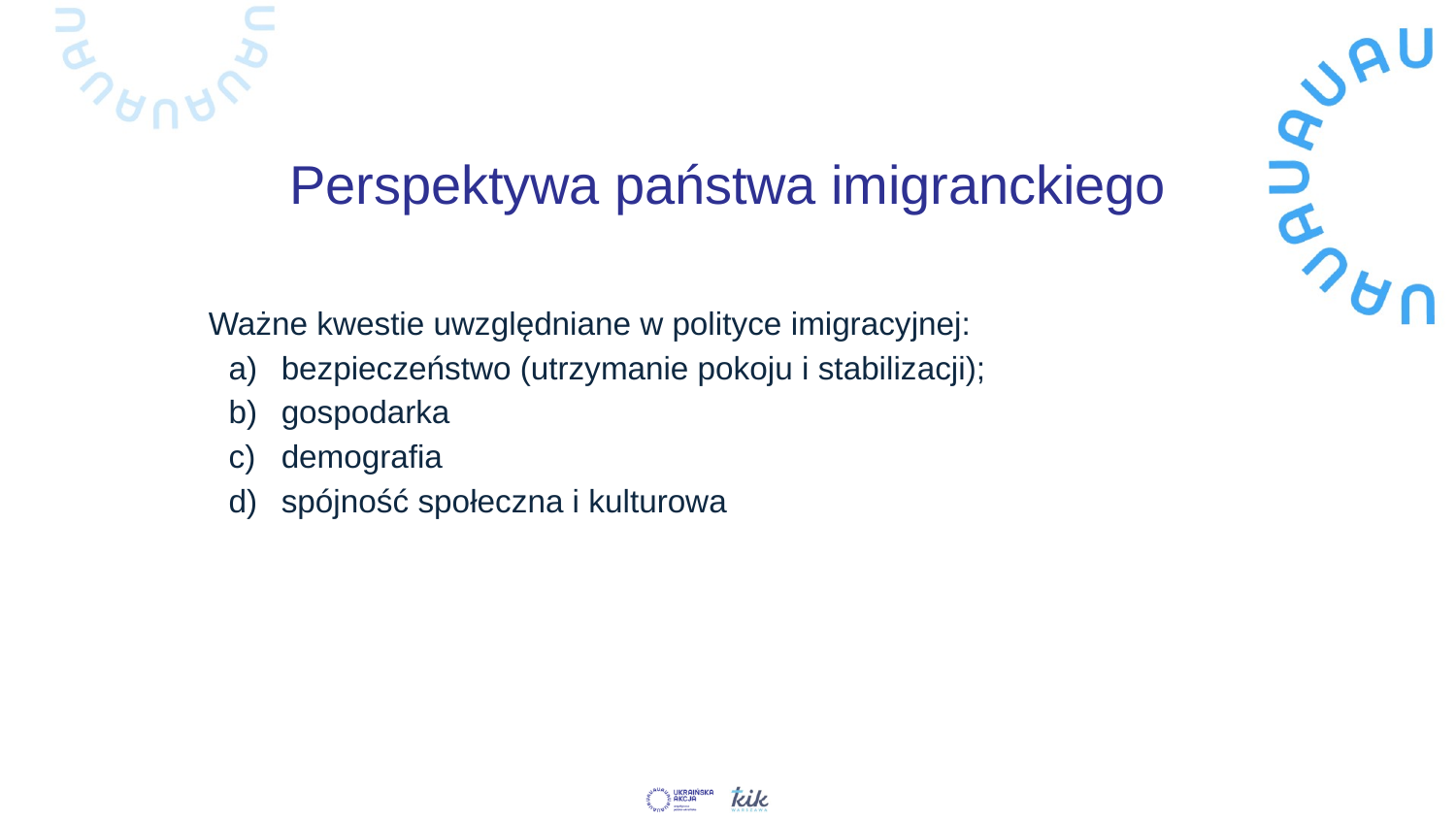

# Perspektywa państwa imigranckiego
Ważne kwestie uwzględniane w polityce imigracyjnej:
bezpieczeństwo (utrzymanie pokoju i stabilizacji);
gospodarka
demografia
spójność społeczna i kulturowa